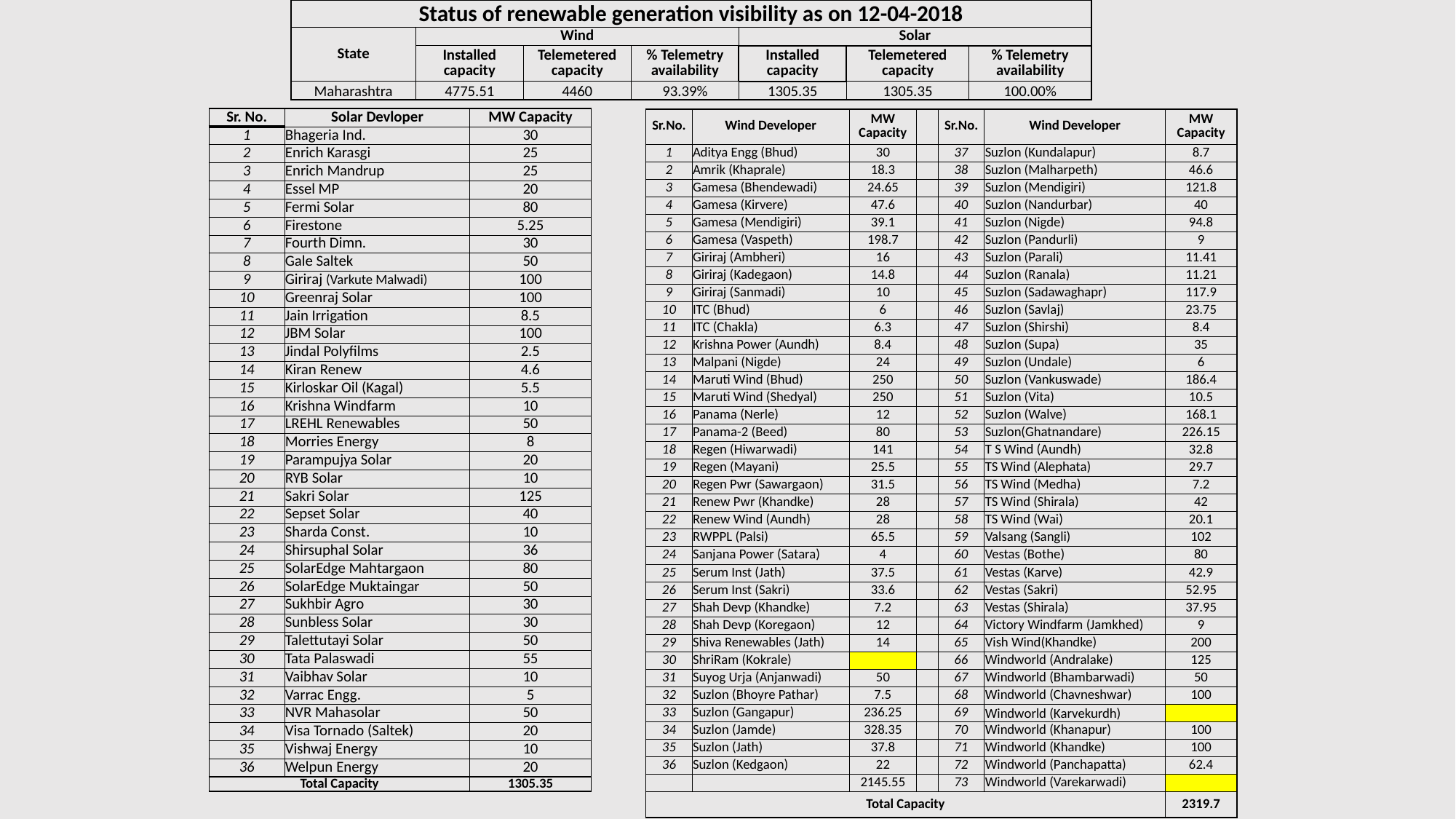

| Status of renewable generation visibility as on 12-04-2018 |  |  |  |  |  |  |
| --- | --- | --- | --- | --- | --- | --- |
| State | Wind |  |  | Solar |  |  |
|  | Installed capacity | Telemetered capacity | % Telemetry availability | Installed capacity | Telemetered capacity | % Telemetry availability |
| Maharashtra | 4775.51 | 4460 | 93.39% | 1305.35 | 1305.35 | 100.00% |
| Sr. No. | Solar Devloper | MW Capacity |
| --- | --- | --- |
| 1 | Bhageria Ind. | 30 |
| 2 | Enrich Karasgi | 25 |
| 3 | Enrich Mandrup | 25 |
| 4 | Essel MP | 20 |
| 5 | Fermi Solar | 80 |
| 6 | Firestone | 5.25 |
| 7 | Fourth Dimn. | 30 |
| 8 | Gale Saltek | 50 |
| 9 | Giriraj (Varkute Malwadi) | 100 |
| 10 | Greenraj Solar | 100 |
| 11 | Jain Irrigation | 8.5 |
| 12 | JBM Solar | 100 |
| 13 | Jindal Polyfilms | 2.5 |
| 14 | Kiran Renew | 4.6 |
| 15 | Kirloskar Oil (Kagal) | 5.5 |
| 16 | Krishna Windfarm | 10 |
| 17 | LREHL Renewables | 50 |
| 18 | Morries Energy | 8 |
| 19 | Parampujya Solar | 20 |
| 20 | RYB Solar | 10 |
| 21 | Sakri Solar | 125 |
| 22 | Sepset Solar | 40 |
| 23 | Sharda Const. | 10 |
| 24 | Shirsuphal Solar | 36 |
| 25 | SolarEdge Mahtargaon | 80 |
| 26 | SolarEdge Muktaingar | 50 |
| 27 | Sukhbir Agro | 30 |
| 28 | Sunbless Solar | 30 |
| 29 | Talettutayi Solar | 50 |
| 30 | Tata Palaswadi | 55 |
| 31 | Vaibhav Solar | 10 |
| 32 | Varrac Engg. | 5 |
| 33 | NVR Mahasolar | 50 |
| 34 | Visa Tornado (Saltek) | 20 |
| 35 | Vishwaj Energy | 10 |
| 36 | Welpun Energy | 20 |
| Total Capacity |  | 1305.35 |
| Sr.No. | Wind Developer | MW Capacity |  | Sr.No. | Wind Developer | MW Capacity |
| --- | --- | --- | --- | --- | --- | --- |
| 1 | Aditya Engg (Bhud) | 30 |  | 37 | Suzlon (Kundalapur) | 8.7 |
| 2 | Amrik (Khaprale) | 18.3 |  | 38 | Suzlon (Malharpeth) | 46.6 |
| 3 | Gamesa (Bhendewadi) | 24.65 |  | 39 | Suzlon (Mendigiri) | 121.8 |
| 4 | Gamesa (Kirvere) | 47.6 |  | 40 | Suzlon (Nandurbar) | 40 |
| 5 | Gamesa (Mendigiri) | 39.1 |  | 41 | Suzlon (Nigde) | 94.8 |
| 6 | Gamesa (Vaspeth) | 198.7 |  | 42 | Suzlon (Pandurli) | 9 |
| 7 | Giriraj (Ambheri) | 16 |  | 43 | Suzlon (Parali) | 11.41 |
| 8 | Giriraj (Kadegaon) | 14.8 |  | 44 | Suzlon (Ranala) | 11.21 |
| 9 | Giriraj (Sanmadi) | 10 |  | 45 | Suzlon (Sadawaghapr) | 117.9 |
| 10 | ITC (Bhud) | 6 |  | 46 | Suzlon (Savlaj) | 23.75 |
| 11 | ITC (Chakla) | 6.3 |  | 47 | Suzlon (Shirshi) | 8.4 |
| 12 | Krishna Power (Aundh) | 8.4 |  | 48 | Suzlon (Supa) | 35 |
| 13 | Malpani (Nigde) | 24 |  | 49 | Suzlon (Undale) | 6 |
| 14 | Maruti Wind (Bhud) | 250 |  | 50 | Suzlon (Vankuswade) | 186.4 |
| 15 | Maruti Wind (Shedyal) | 250 |  | 51 | Suzlon (Vita) | 10.5 |
| 16 | Panama (Nerle) | 12 |  | 52 | Suzlon (Walve) | 168.1 |
| 17 | Panama-2 (Beed) | 80 |  | 53 | Suzlon(Ghatnandare) | 226.15 |
| 18 | Regen (Hiwarwadi) | 141 |  | 54 | T S Wind (Aundh) | 32.8 |
| 19 | Regen (Mayani) | 25.5 |  | 55 | TS Wind (Alephata) | 29.7 |
| 20 | Regen Pwr (Sawargaon) | 31.5 |  | 56 | TS Wind (Medha) | 7.2 |
| 21 | Renew Pwr (Khandke) | 28 |  | 57 | TS Wind (Shirala) | 42 |
| 22 | Renew Wind (Aundh) | 28 |  | 58 | TS Wind (Wai) | 20.1 |
| 23 | RWPPL (Palsi) | 65.5 |  | 59 | Valsang (Sangli) | 102 |
| 24 | Sanjana Power (Satara) | 4 |  | 60 | Vestas (Bothe) | 80 |
| 25 | Serum Inst (Jath) | 37.5 |  | 61 | Vestas (Karve) | 42.9 |
| 26 | Serum Inst (Sakri) | 33.6 |  | 62 | Vestas (Sakri) | 52.95 |
| 27 | Shah Devp (Khandke) | 7.2 |  | 63 | Vestas (Shirala) | 37.95 |
| 28 | Shah Devp (Koregaon) | 12 |  | 64 | Victory Windfarm (Jamkhed) | 9 |
| 29 | Shiva Renewables (Jath) | 14 |  | 65 | Vish Wind(Khandke) | 200 |
| 30 | ShriRam (Kokrale) |  |  | 66 | Windworld (Andralake) | 125 |
| 31 | Suyog Urja (Anjanwadi) | 50 |  | 67 | Windworld (Bhambarwadi) | 50 |
| 32 | Suzlon (Bhoyre Pathar) | 7.5 |  | 68 | Windworld (Chavneshwar) | 100 |
| 33 | Suzlon (Gangapur) | 236.25 |  | 69 | Windworld (Karvekurdh) |  |
| 34 | Suzlon (Jamde) | 328.35 |  | 70 | Windworld (Khanapur) | 100 |
| 35 | Suzlon (Jath) | 37.8 |  | 71 | Windworld (Khandke) | 100 |
| 36 | Suzlon (Kedgaon) | 22 |  | 72 | Windworld (Panchapatta) | 62.4 |
|  |  | 2145.55 |  | 73 | Windworld (Varekarwadi) |  |
| Total Capacity |  |  |  |  |  | 2319.7 |